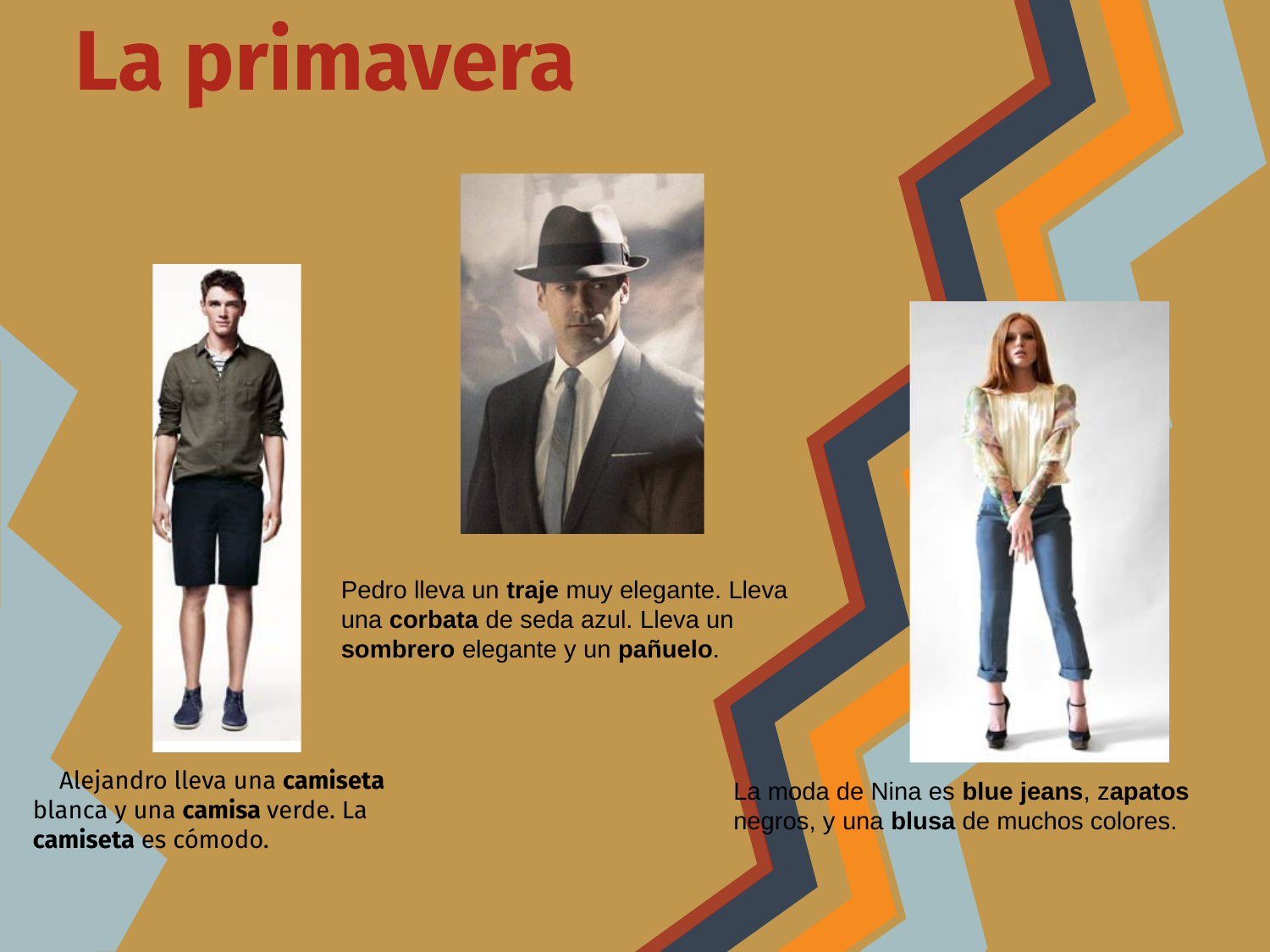

# La primavera

Pedro lleva un traje muy elegante. Lleva una corbata de seda azul. Lleva un sombrero elegante y un pañuelo.

Alejandro lleva una camiseta blanca y una camisa verde. La camiseta es cómodo.
La moda de Nina es blue jeans, zapatos negros, y una blusa de muchos colores.